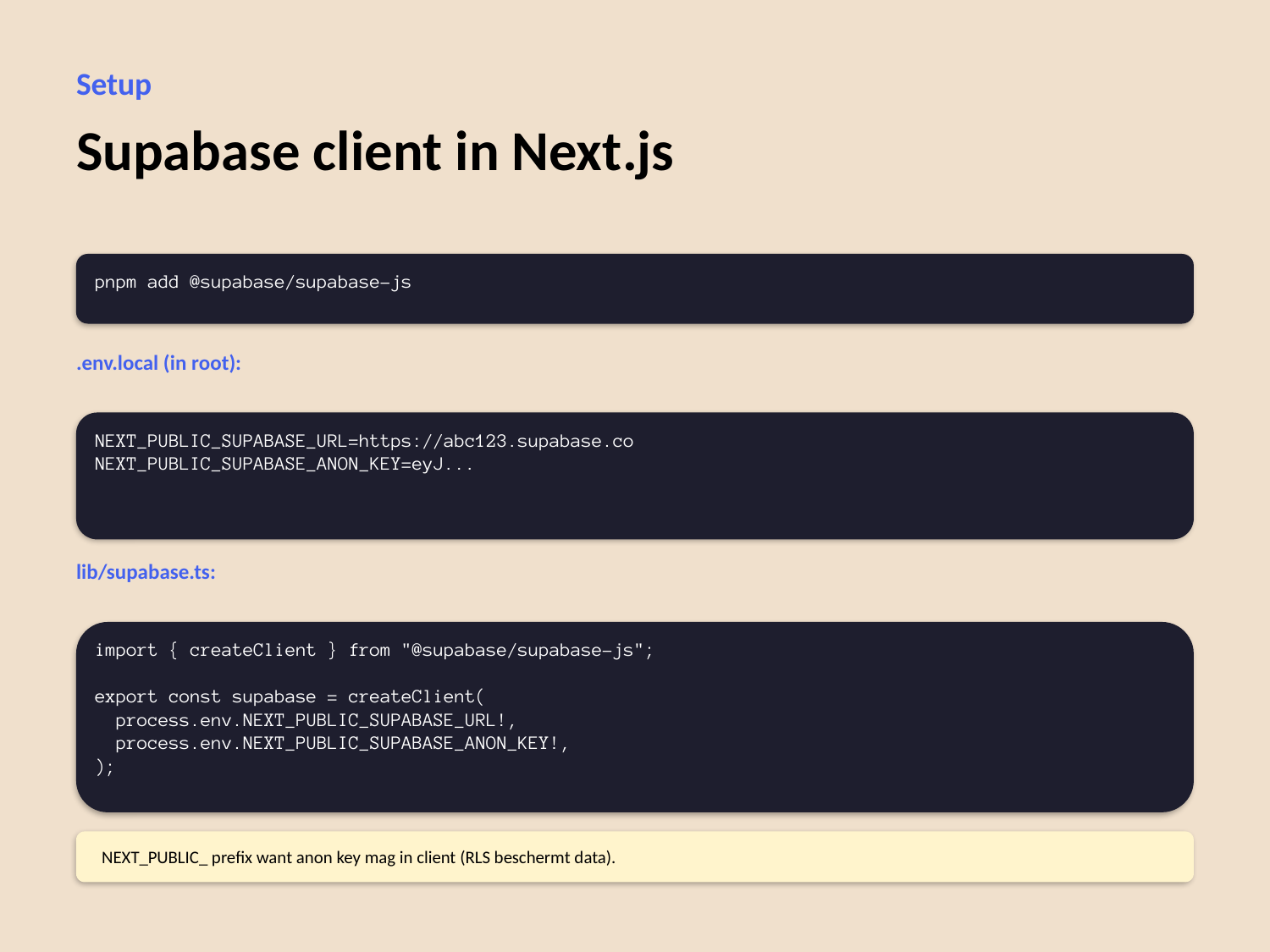

Setup
Supabase client in Next.js

pnpm add @supabase/supabase-js
.env.local (in root):

NEXT_PUBLIC_SUPABASE_URL=https://abc123.supabase.co
NEXT_PUBLIC_SUPABASE_ANON_KEY=eyJ...
lib/supabase.ts:

import { createClient } from "@supabase/supabase-js";

export const supabase = createClient(
  process.env.NEXT_PUBLIC_SUPABASE_URL!,
  process.env.NEXT_PUBLIC_SUPABASE_ANON_KEY!,
);

NEXT_PUBLIC_ prefix want anon key mag in client (RLS beschermt data).